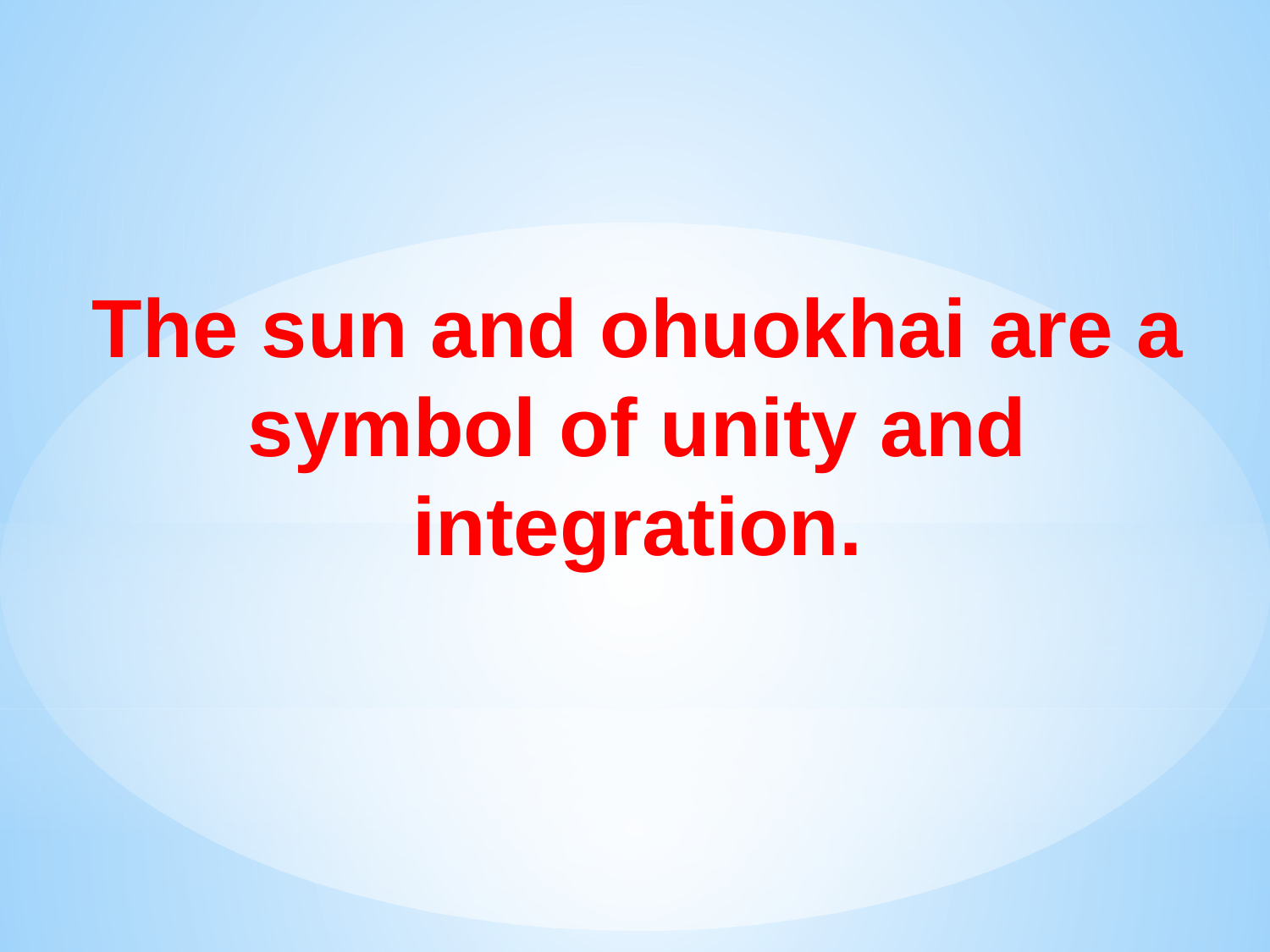

The sun and ohuokhai are a symbol of unity and integration.